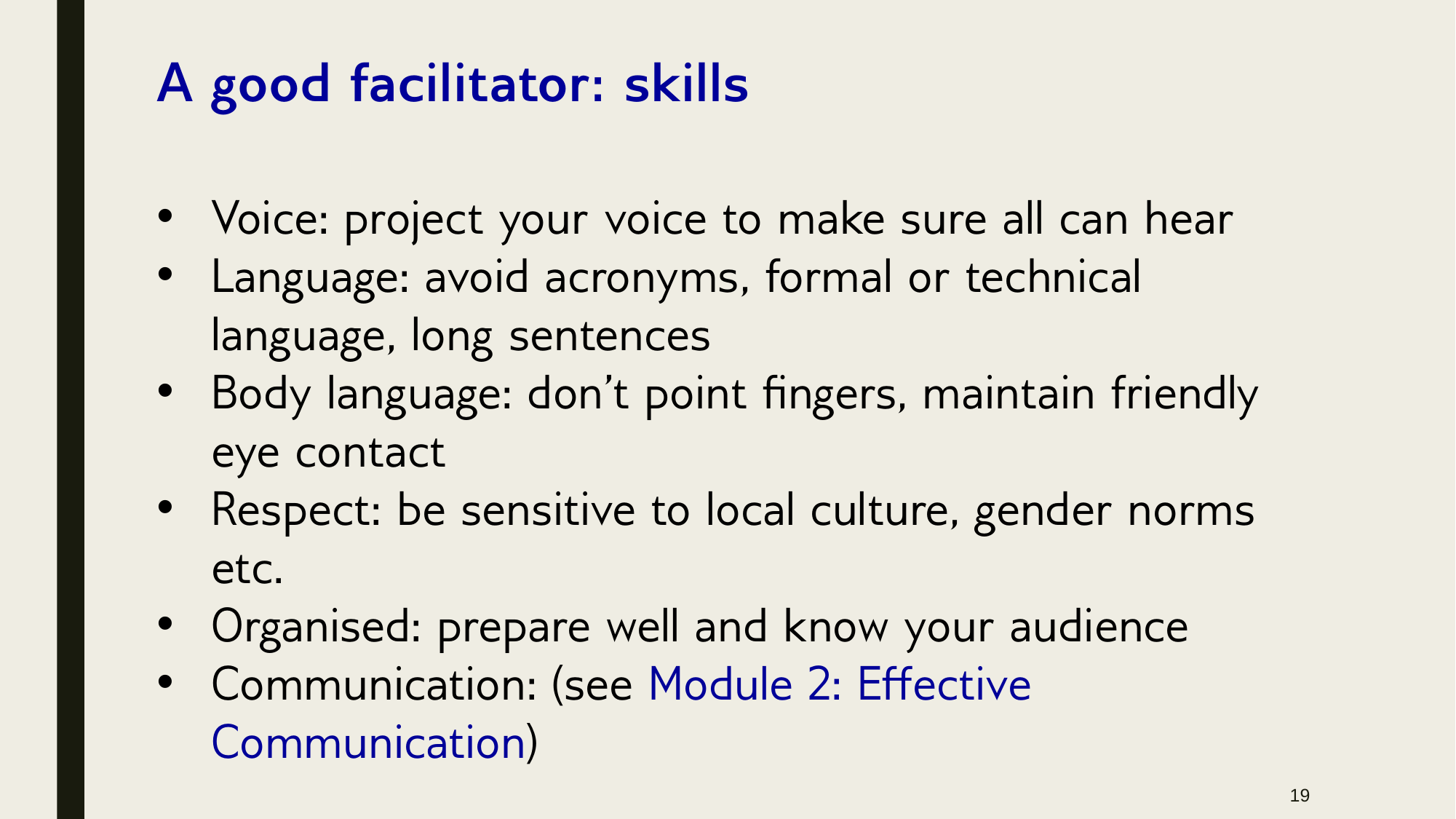

A good facilitator: skills
Voice: project your voice to make sure all can hear
Language: avoid acronyms, formal or technical language, long sentences
Body language: don’t point fingers, maintain friendly eye contact
Respect: be sensitive to local culture, gender norms etc.
Organised: prepare well and know your audience
Communication: (see Module 2: Effective Communication)
19